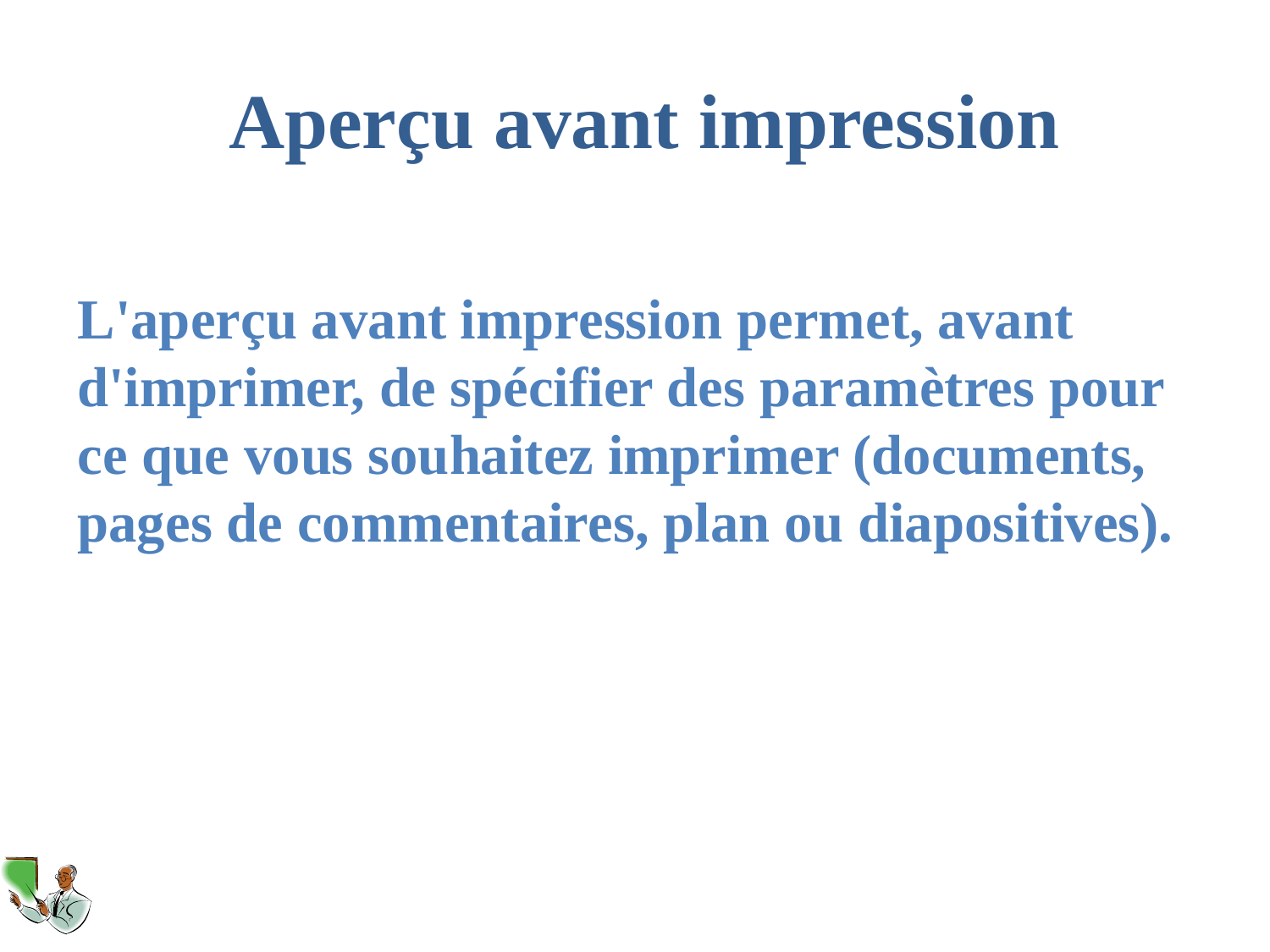

# Aperçu avant impression
L'aperçu avant impression permet, avant d'imprimer, de spécifier des paramètres pour ce que vous souhaitez imprimer (documents, pages de commentaires, plan ou diapositives).